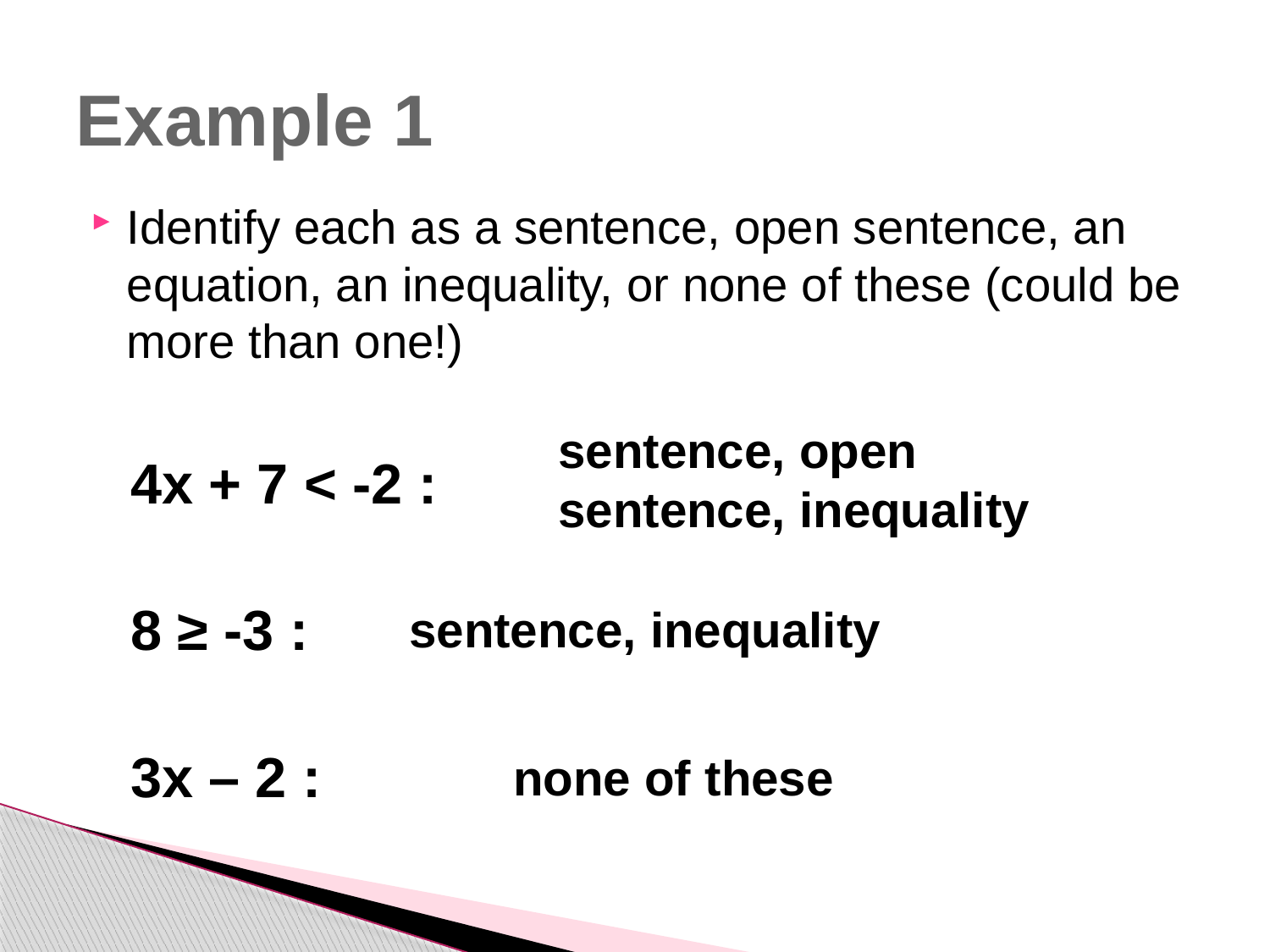

# Example 1
Identify each as a sentence, open sentence, an equation, an inequality, or none of these (could be more than one!)

4x + 7 < -2 :

8 ≥ -3 :

3x – 2 :
sentence, open
sentence, inequality
sentence, inequality
none of these